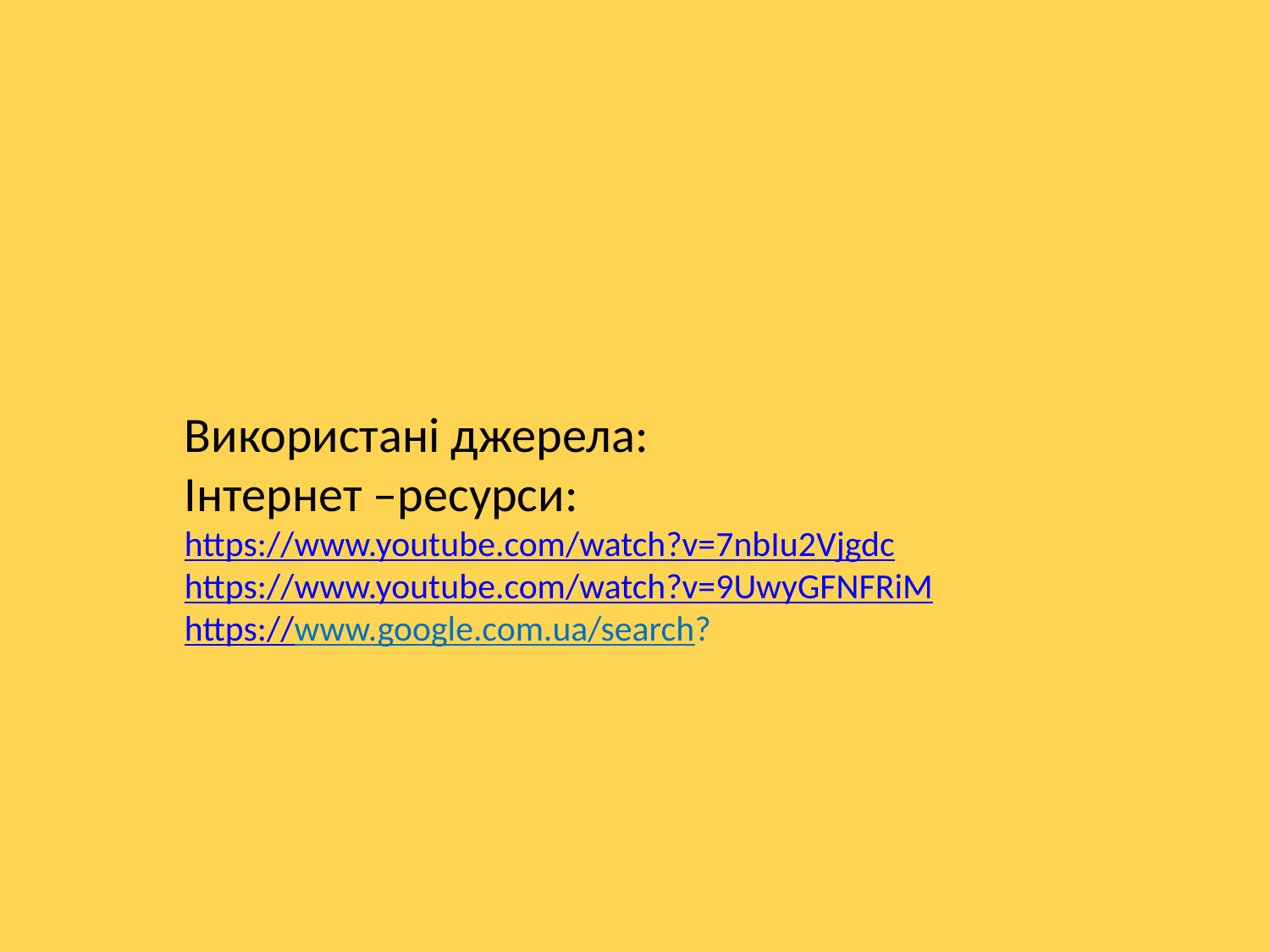

Використані джерела:
Інтернет –ресурси:
https://www.youtube.com/watch?v=7nbIu2Vjgdc
https://www.youtube.com/watch?v=9UwyGFNFRiM
https://www.google.com.ua/search?